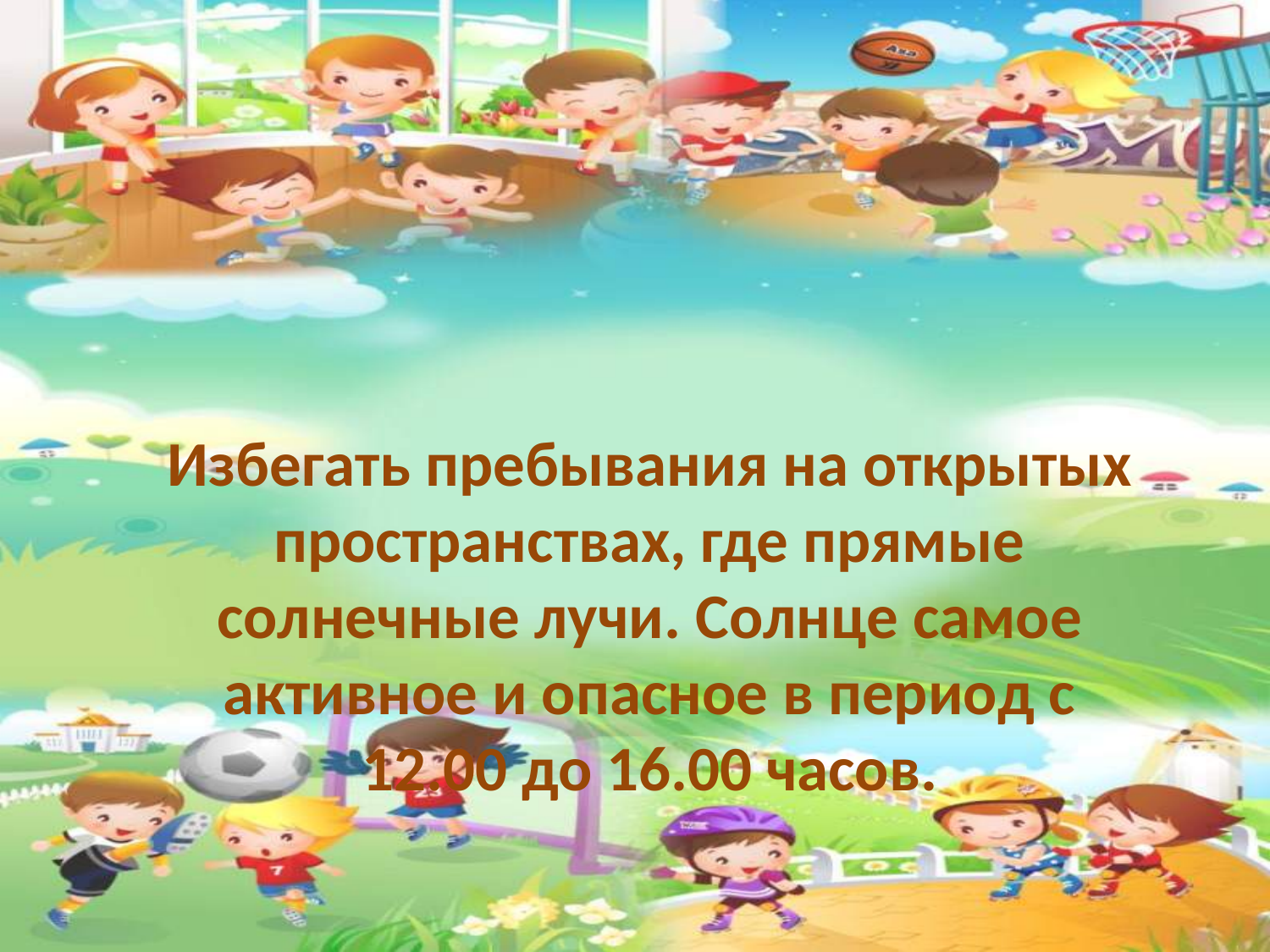

Избегать пребывания на открытых пространствах, где прямые солнечные лучи. Солнце самое активное и опасное в период с 12.00 до 16.00 часов.